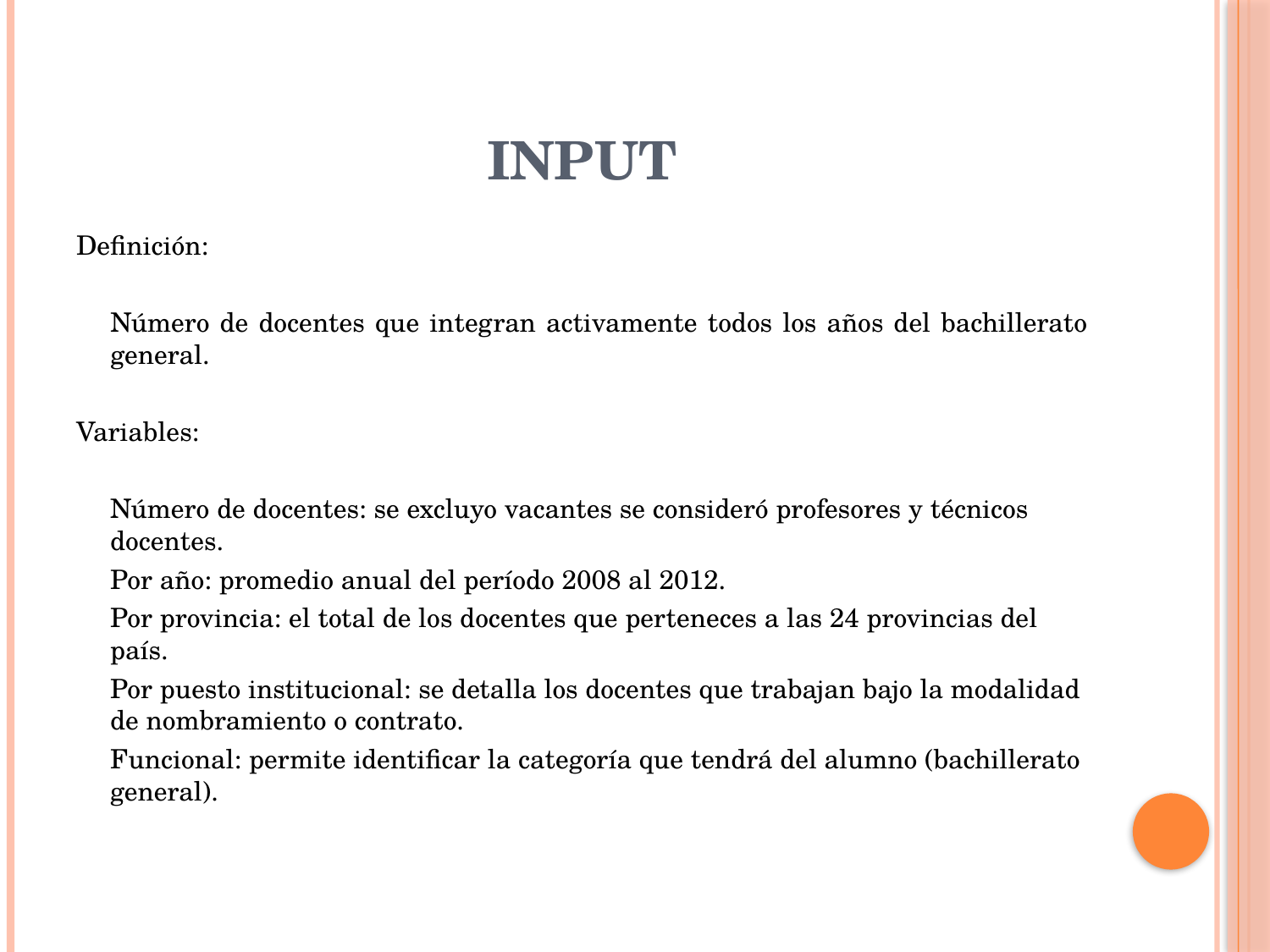

# input
Definición:

	Número de docentes que integran activamente todos los años del bachillerato general.

Variables:

	Número de docentes: se excluyo vacantes se consideró profesores y técnicos docentes.
	Por año: promedio anual del período 2008 al 2012.
	Por provincia: el total de los docentes que perteneces a las 24 provincias del país.
	Por puesto institucional: se detalla los docentes que trabajan bajo la modalidad de nombramiento o contrato.
	Funcional: permite identificar la categoría que tendrá del alumno (bachillerato general).